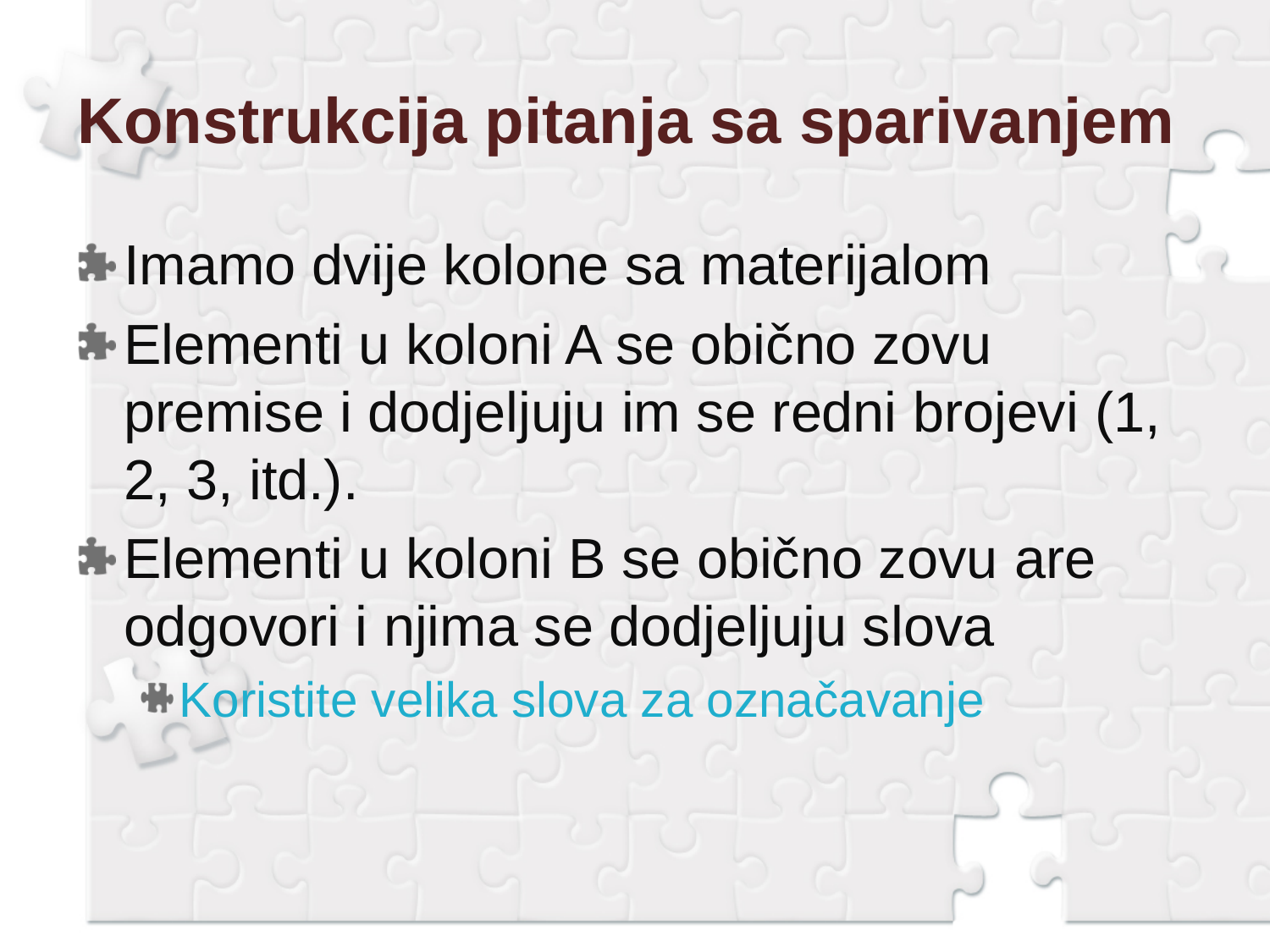

# Konstrukcija pitanja sa sparivanjem
Imamo dvije kolone sa materijalom
Elementi u koloni A se obično zovu premise i dodjeljuju im se redni brojevi (1, 2, 3, itd.).
Elementi u koloni B se obično zovu are odgovori i njima se dodjeljuju slova
Koristite velika slova za označavanje